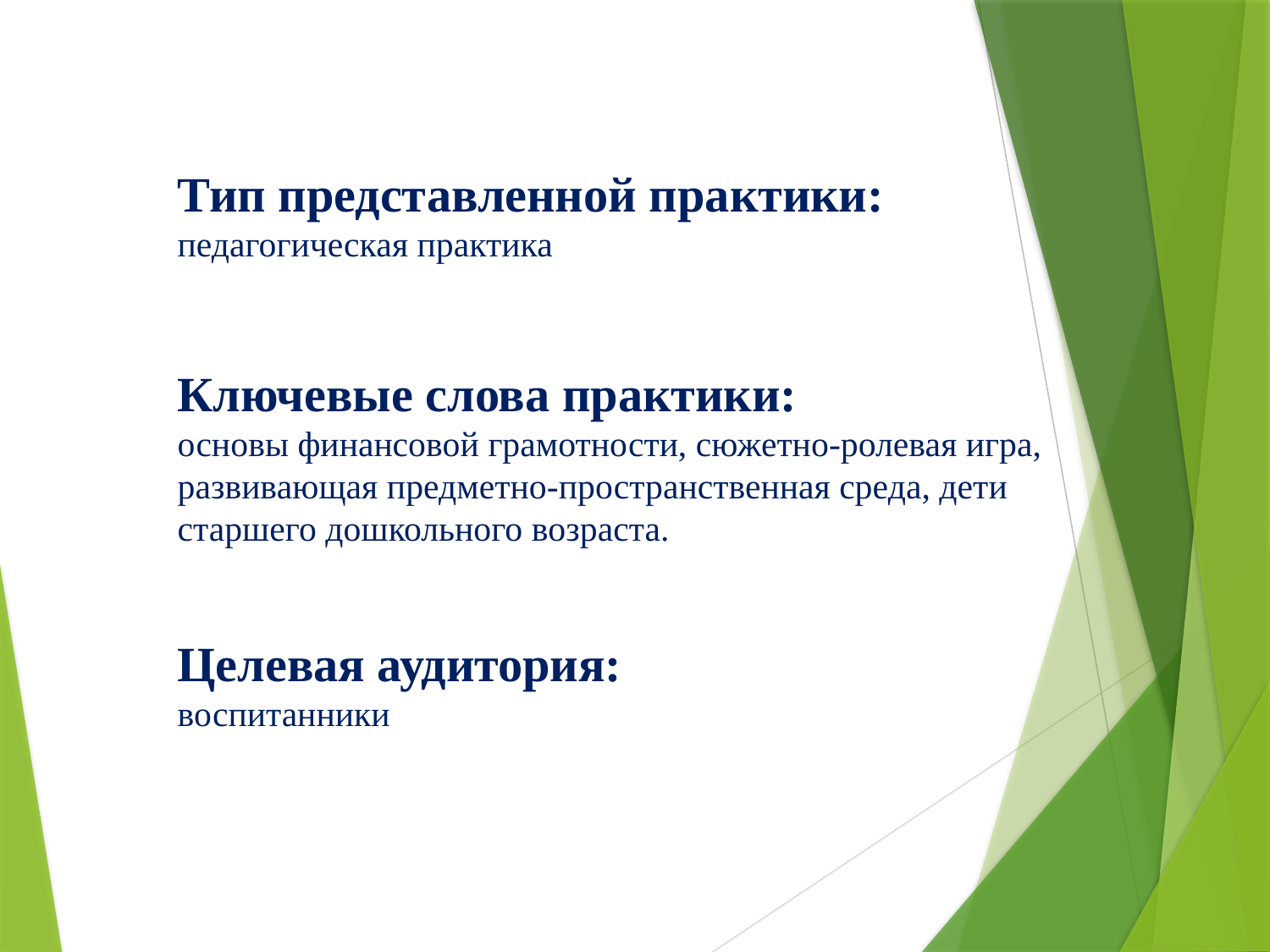

Тип представленной практики:
педагогическая практика
Ключевые слова практики:
основы финансовой грамотности, сюжетно-ролевая игра, развивающая предметно-пространственная среда, дети старшего дошкольного возраста.
Целевая аудитория:
воспитанники